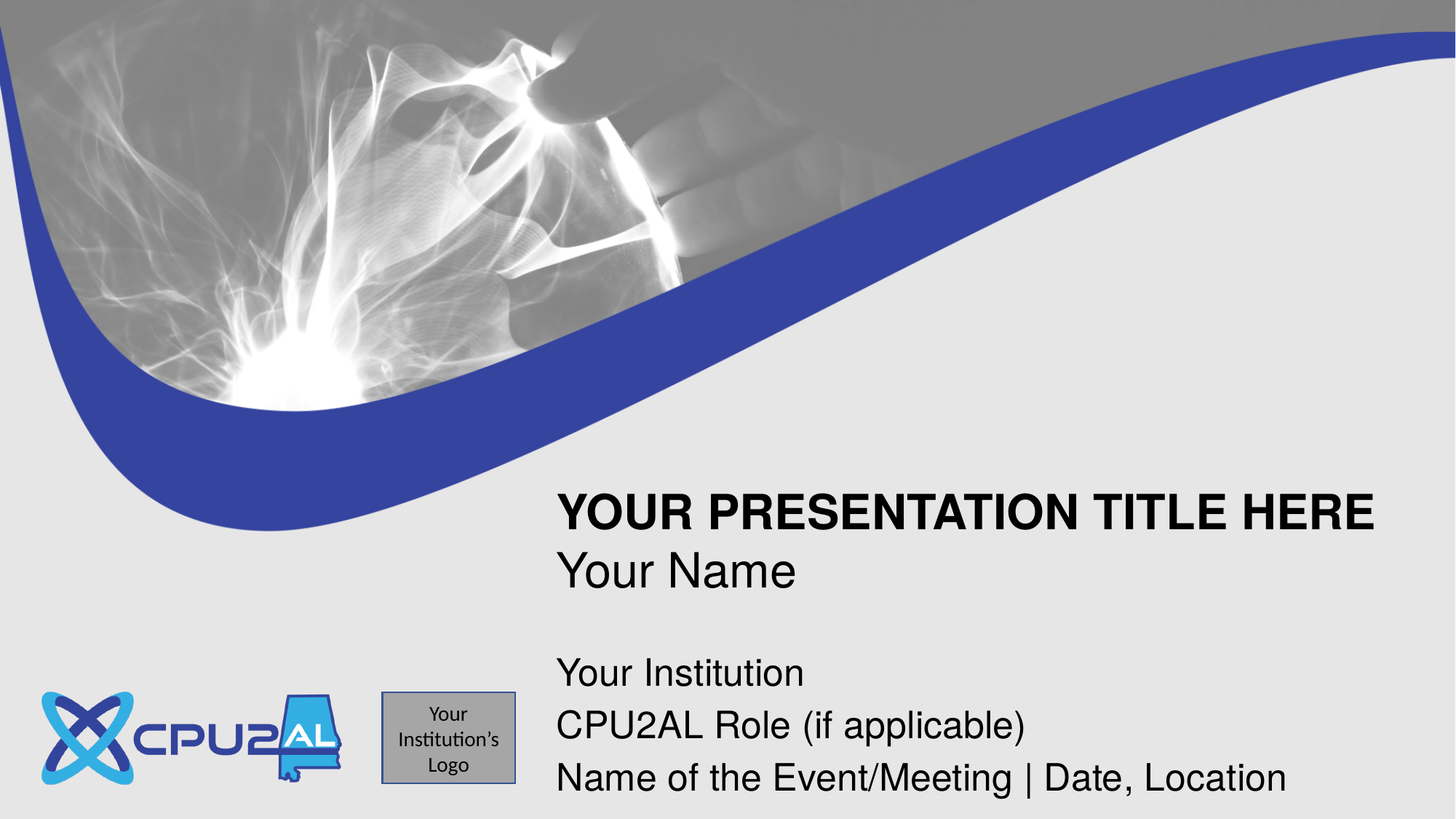

# YOUR PRESENTATION TITLE HERE Your Name
Your Institution
CPU2AL Role (if applicable)
Name of the Event/Meeting | Date, Location

Your
Institution’s
Logo